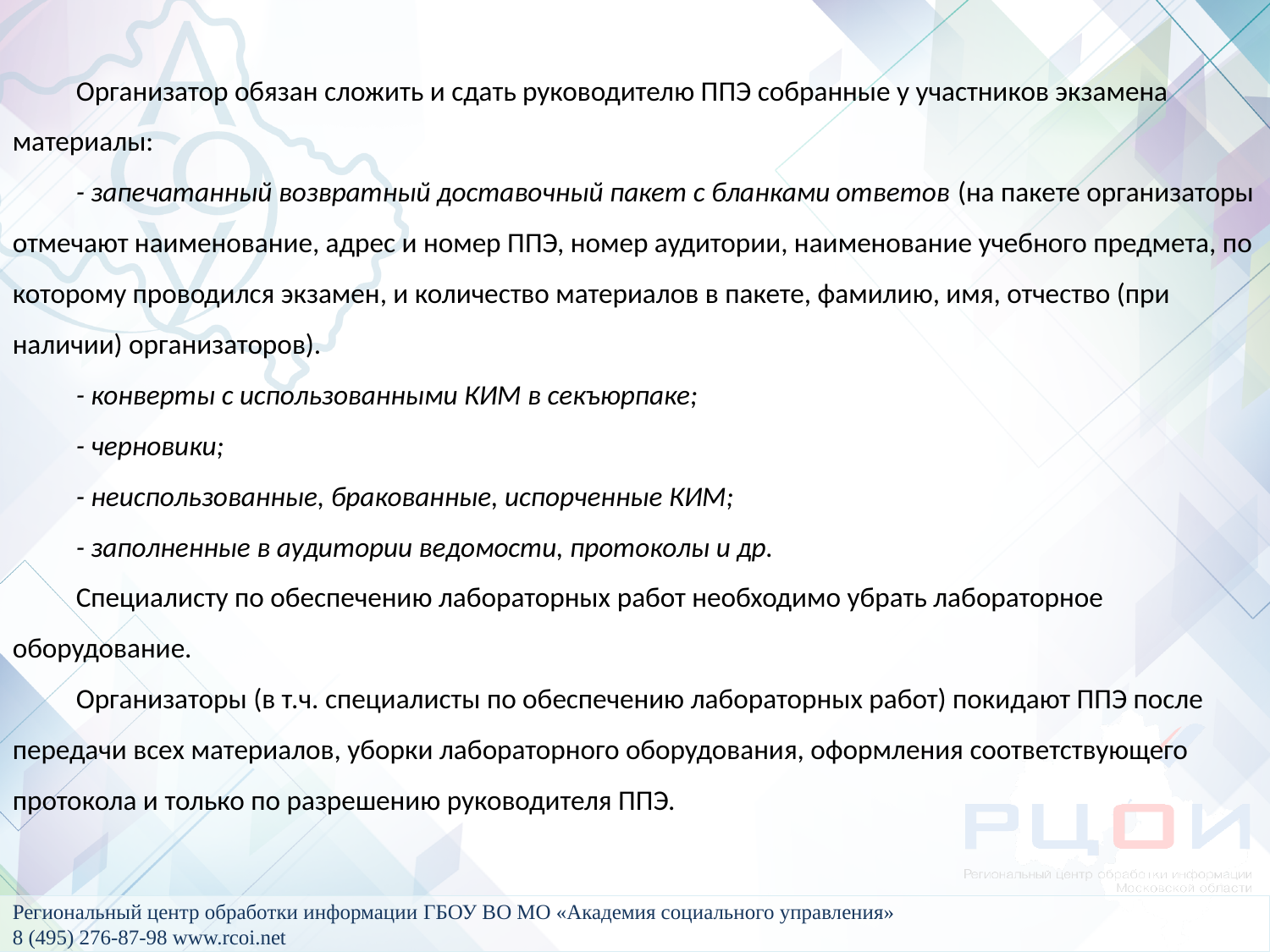

Организатор обязан сложить и сдать руководителю ППЭ собранные у участников экзамена материалы:
- запечатанный возвратный доставочный пакет с бланками ответов (на пакете организаторы отмечают наименование, адрес и номер ППЭ, номер аудитории, наименование учебного предмета, по которому проводился экзамен, и количество материалов в пакете, фамилию, имя, отчество (при наличии) организаторов).
- конверты с использованными КИМ в секъюрпаке;
- черновики;
- неиспользованные, бракованные, испорченные КИМ;
- заполненные в аудитории ведомости, протоколы и др.
Специалисту по обеспечению лабораторных работ необходимо убрать лабораторное оборудование.
Организаторы (в т.ч. специалисты по обеспечению лабораторных работ) покидают ППЭ после передачи всех материалов, уборки лабораторного оборудования, оформления соответствующего протокола и только по разрешению руководителя ППЭ.